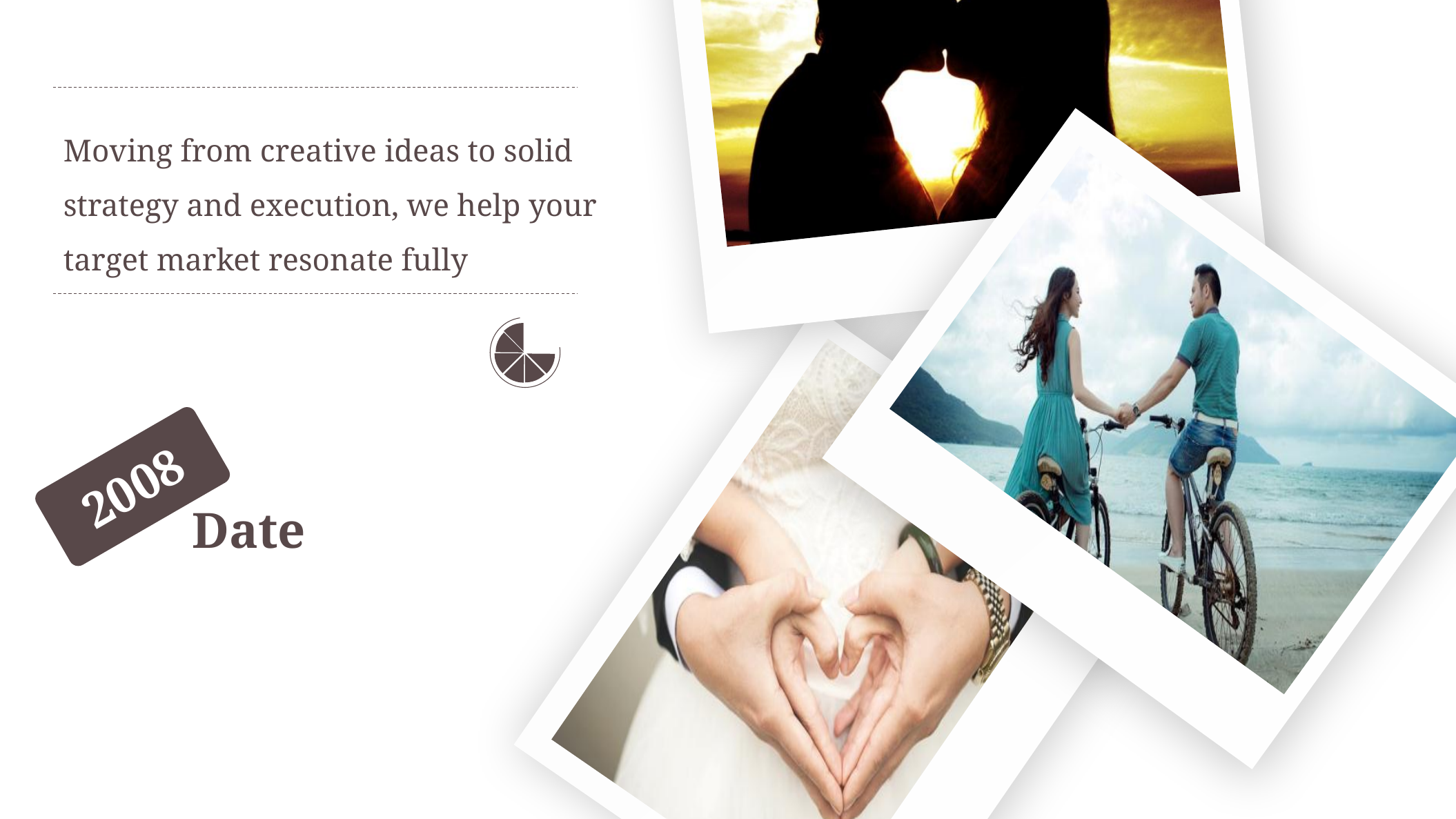

Moving from creative ideas to solid strategy and execution, we help your target market resonate fully

2008
Date